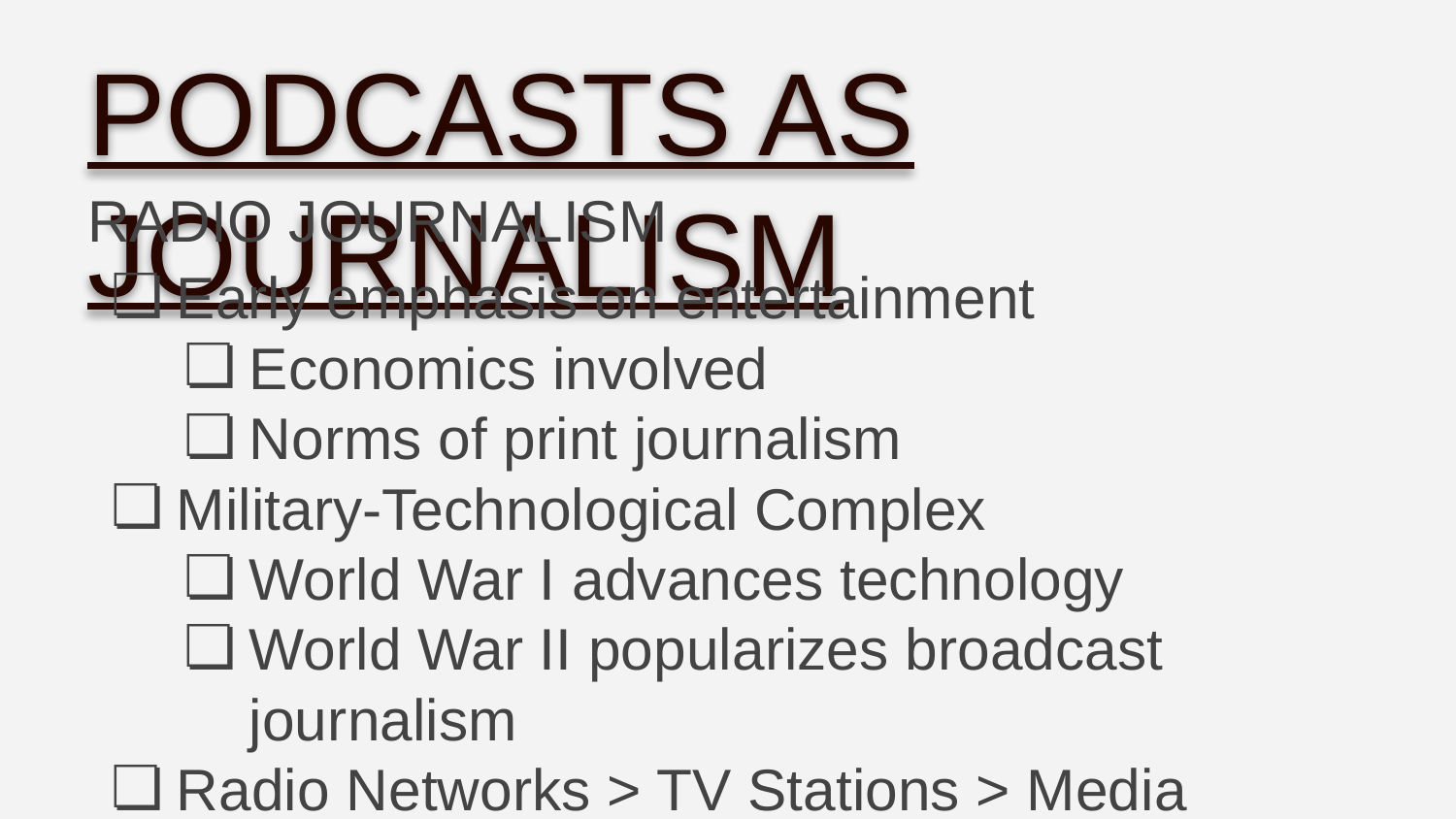

PODCASTS AS JOURNALISM
RADIO JOURNALISM
Early emphasis on entertainment
Economics involved
Norms of print journalism
Military-Technological Complex
World War I advances technology
World War II popularizes broadcast journalism
Radio Networks > TV Stations > Media Conglomerates
Audio-only journalism often more niche than visual